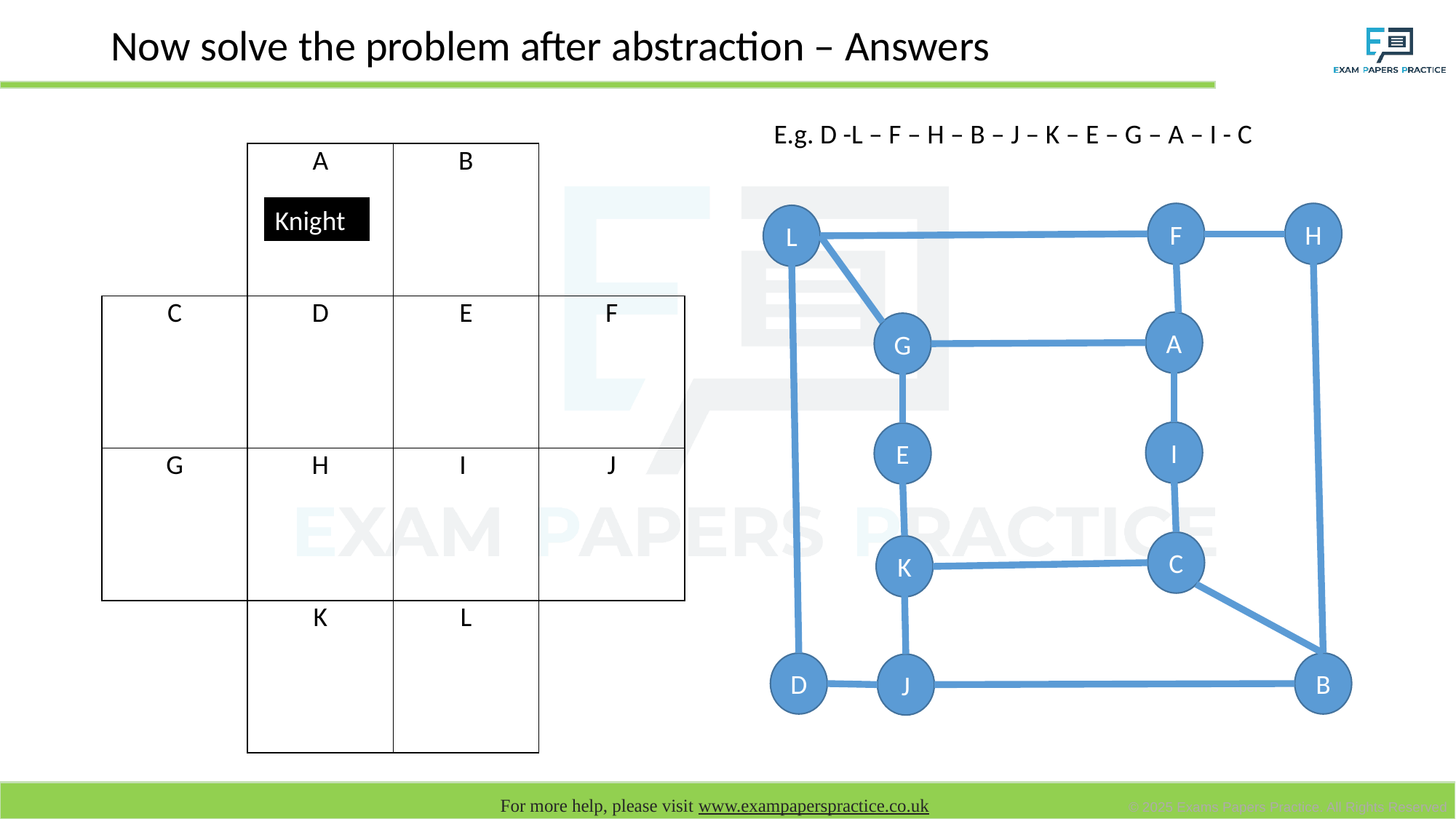

# Now solve the problem after abstraction – Answers
E.g. D -L – F – H – B – J – K – E – G – A – I - C
|  | A | B |  |
| --- | --- | --- | --- |
| C | D | E | F |
| G | H | I | J |
|  | K | L |  |
Knight
F
H
L
A
G
I
E
C
K
D
B
J